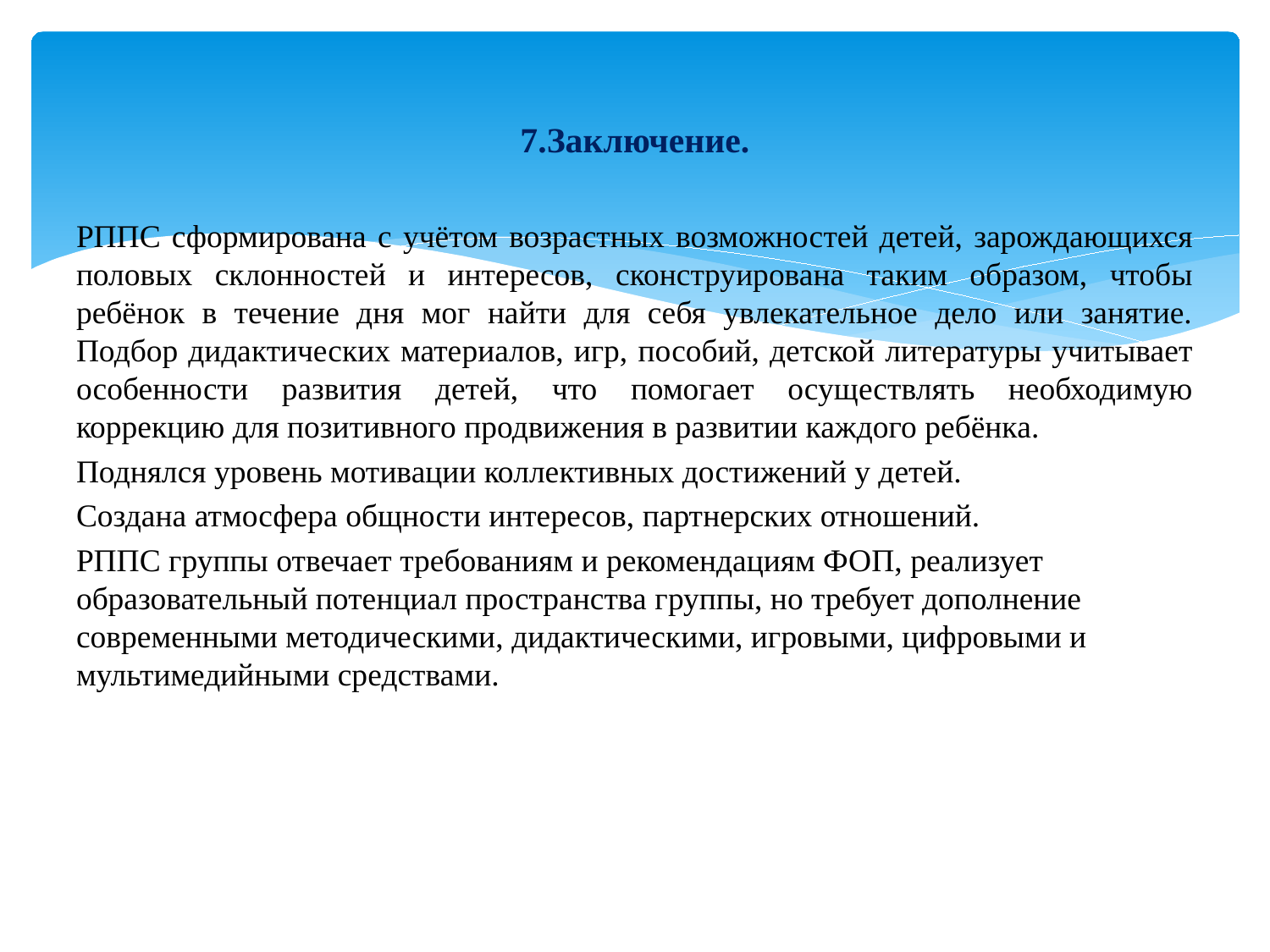

7.Заключение.

РППС сформирована с учётом возрастных возможностей детей, зарождающихся половых склонностей и интересов, сконструирована таким образом, чтобы ребёнок в течение дня мог найти для себя увлекательное дело или занятие. Подбор дидактических материалов, игр, пособий, детской литературы учитывает особенности развития детей, что помогает осуществлять необходимую коррекцию для позитивного продвижения в развитии каждого ребёнка.
Поднялся уровень мотивации коллективных достижений у детей.
Создана атмосфера общности интересов, партнерских отношений.
РППС группы отвечает требованиям и рекомендациям ФОП, реализует образовательный потенциал пространства группы, но требует дополнение современными методическими, дидактическими, игровыми, цифровыми и мультимедийными средствами.